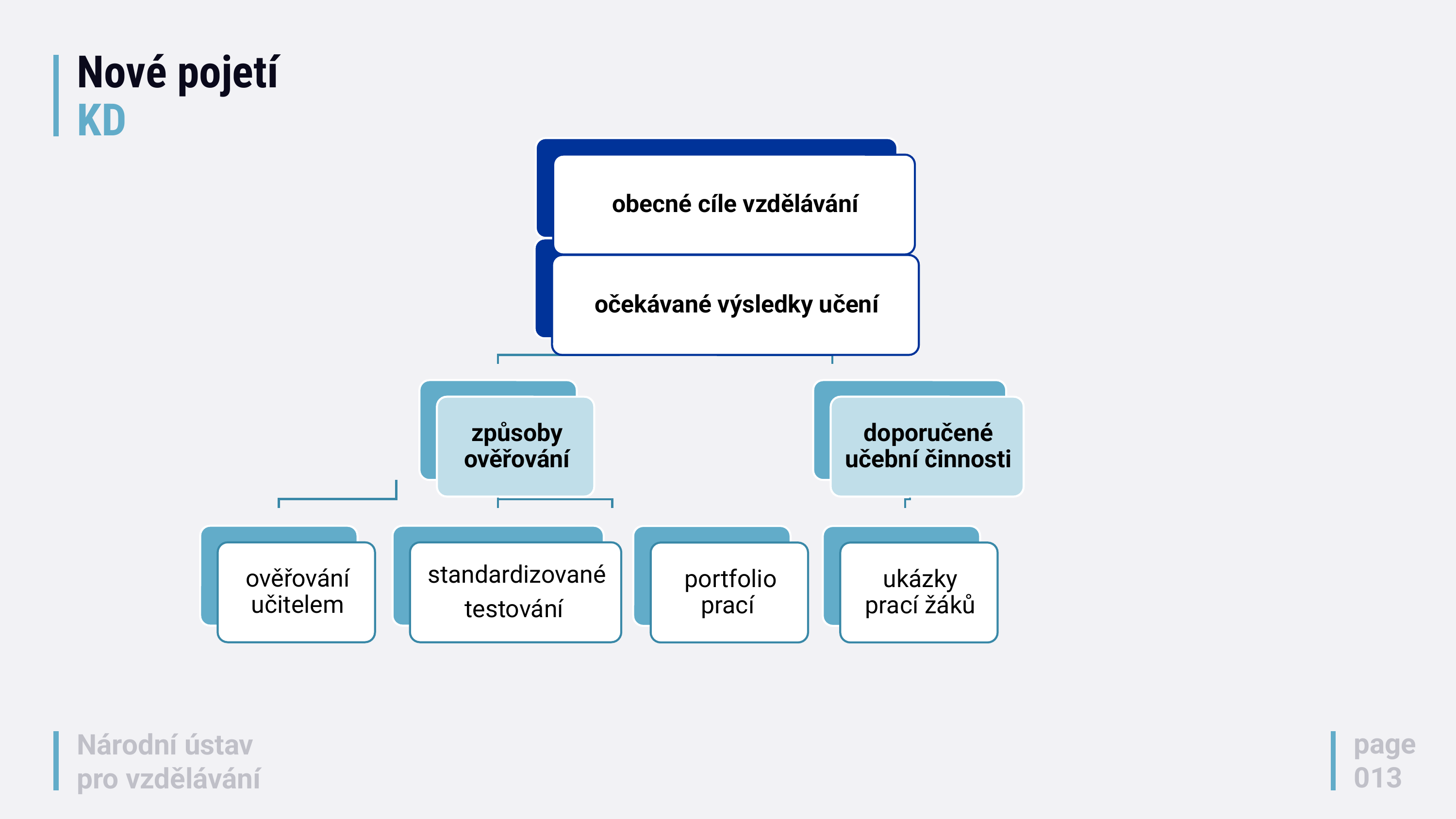

# Nové pojetí KD
očekávané výsledky učení
způsoby ověřování
ověřování učitelem
standardizované
testování
portfolio prací
doporučené učební činnosti
ukázky prací žáků
obecné cíle vzdělávání
page
013